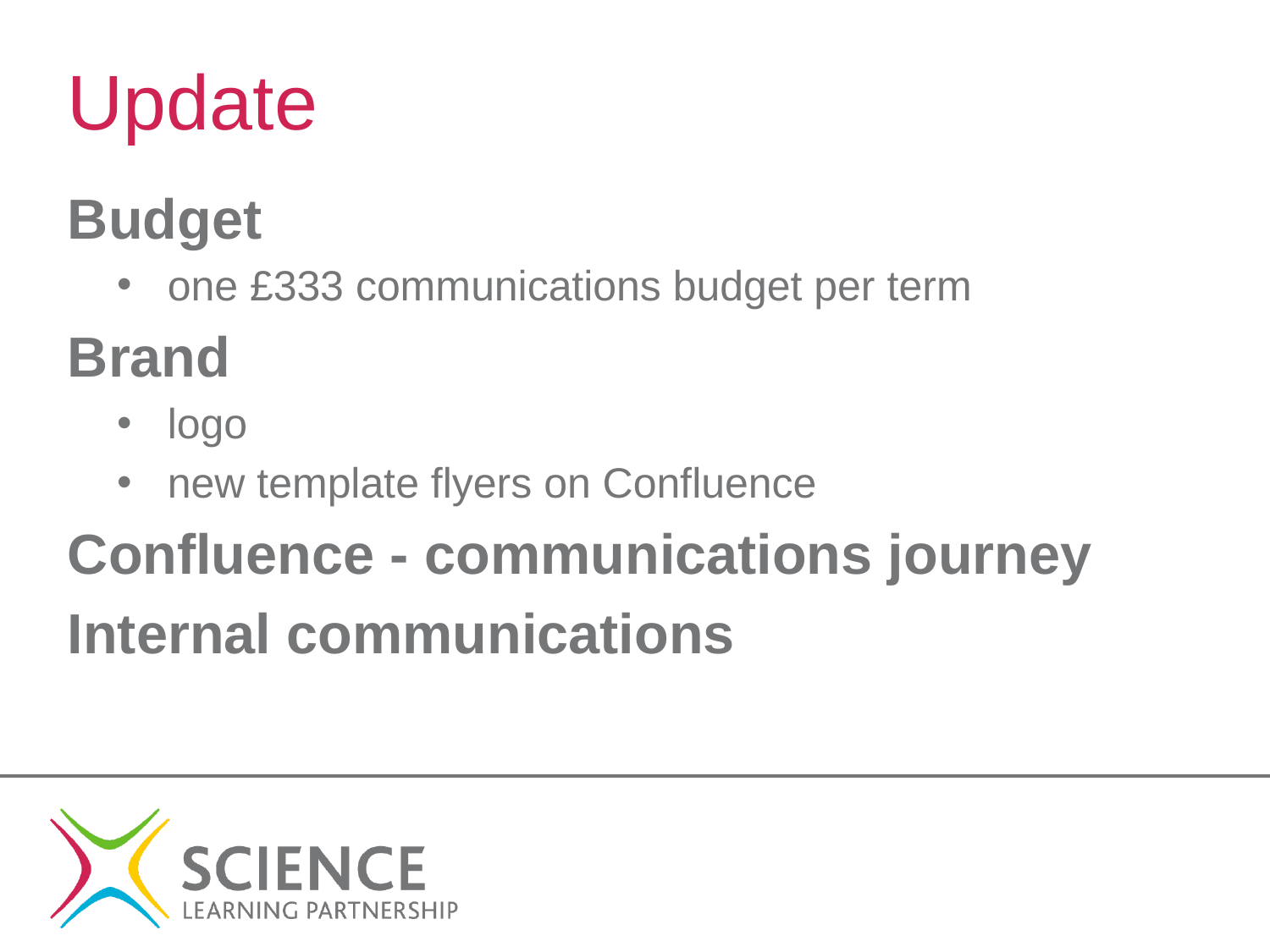

# Update
Budget
one £333 communications budget per term
Brand
logo
new template flyers on Confluence
Confluence - communications journey
Internal communications